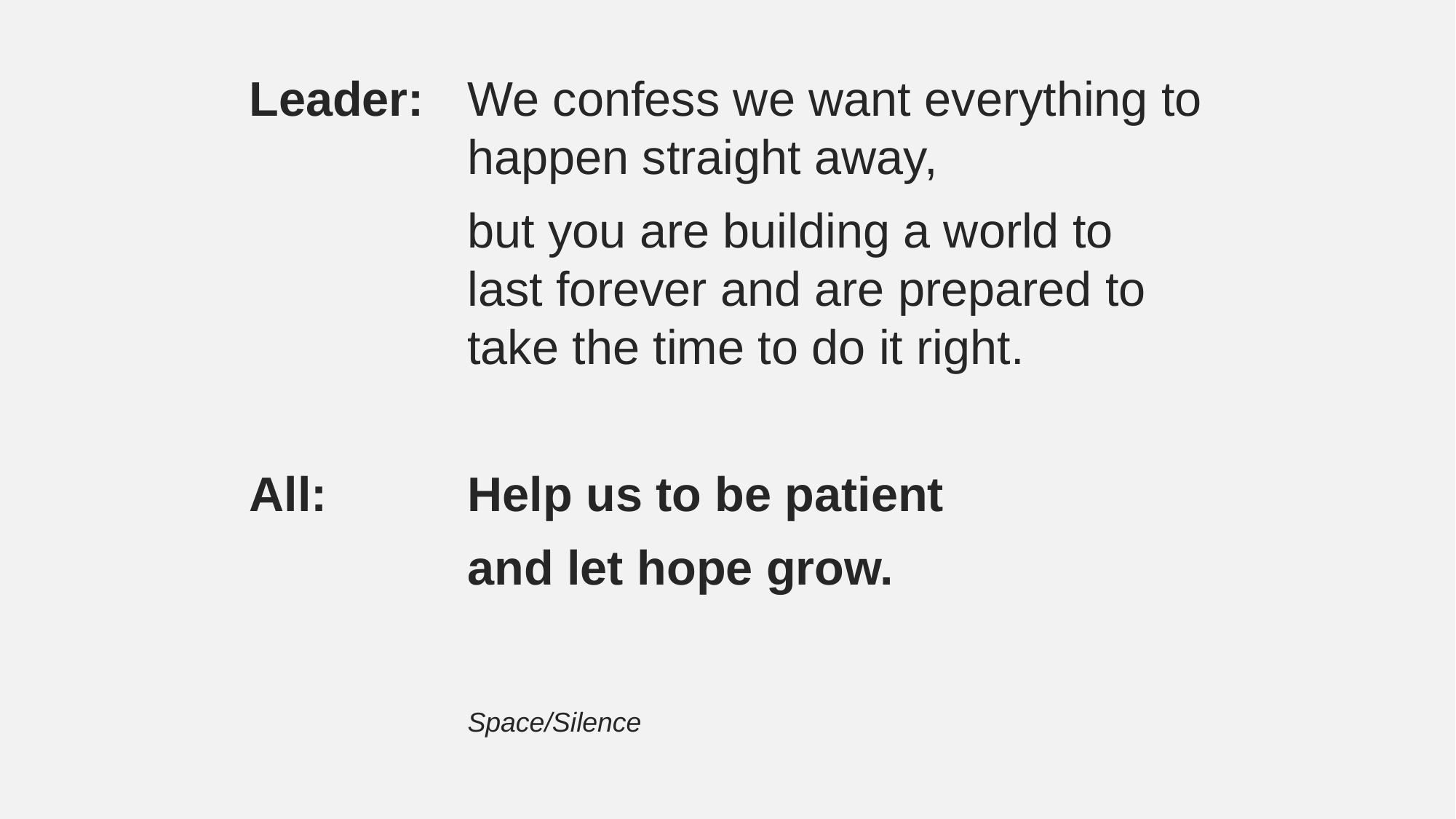

Leader: 	We confess we want everything to 		happen straight away,
		but you are building a world to 		last forever and are prepared to 		take the time to do it right.

All: 		Help us to be patient
       		and let hope grow.

		Space/Silence